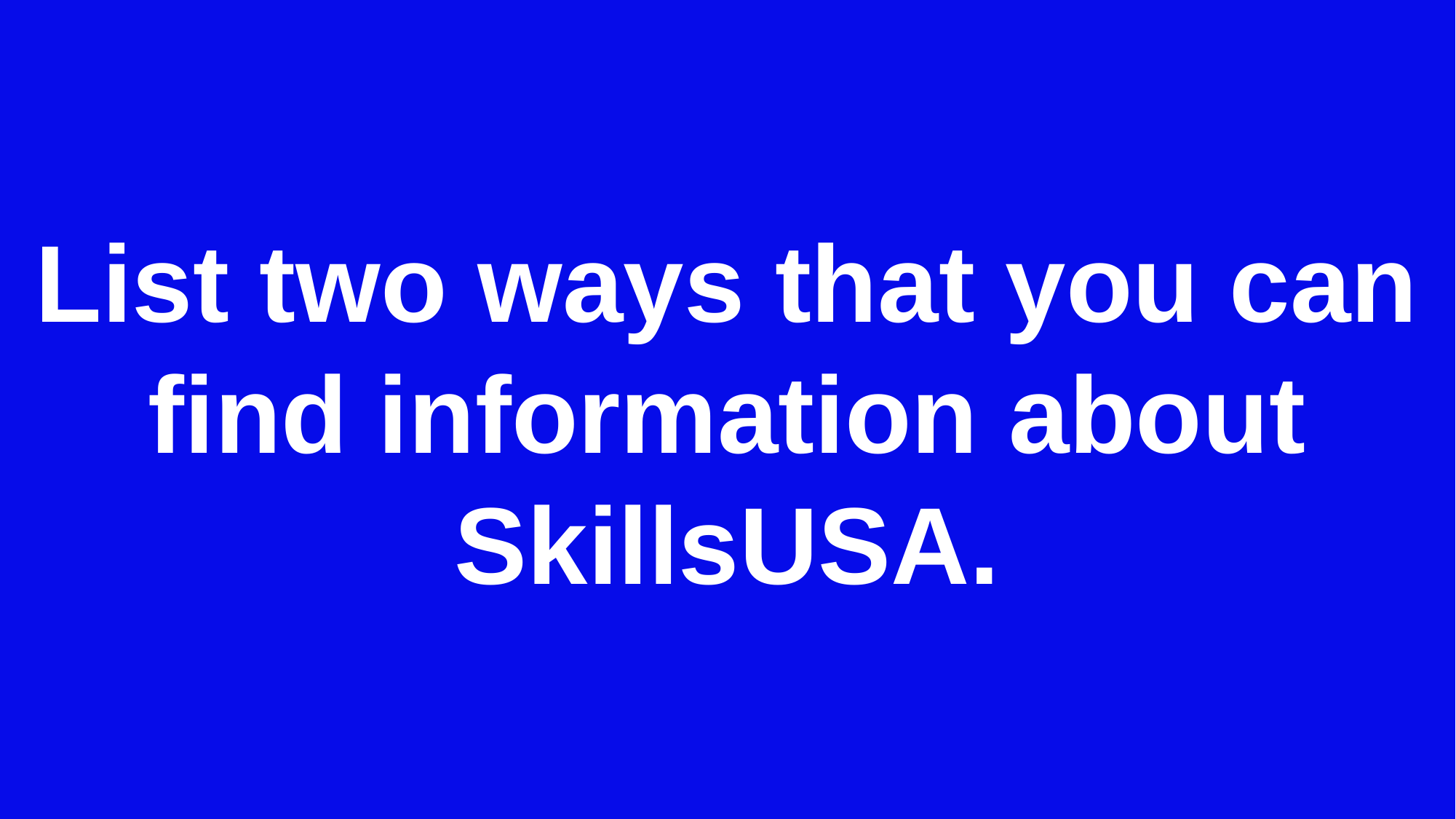

List two ways that you can find information about SkillsUSA.